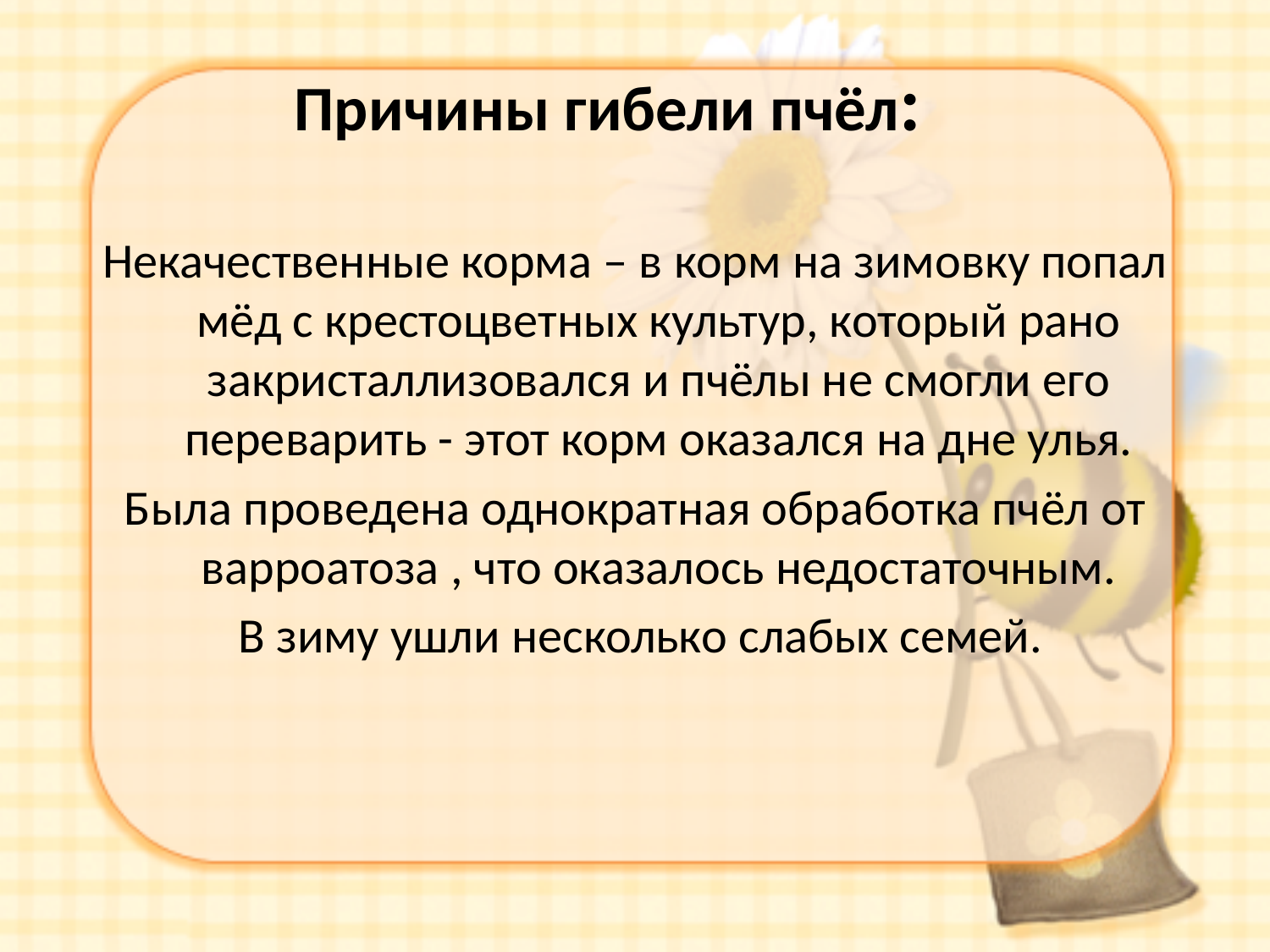

# Причины гибели пчёл:
Некачественные корма – в корм на зимовку попал мёд с крестоцветных культур, который рано закристаллизовался и пчёлы не смогли его переварить - этот корм оказался на дне улья.
Была проведена однократная обработка пчёл от варроатоза , что оказалось недостаточным.
 В зиму ушли несколько слабых семей.